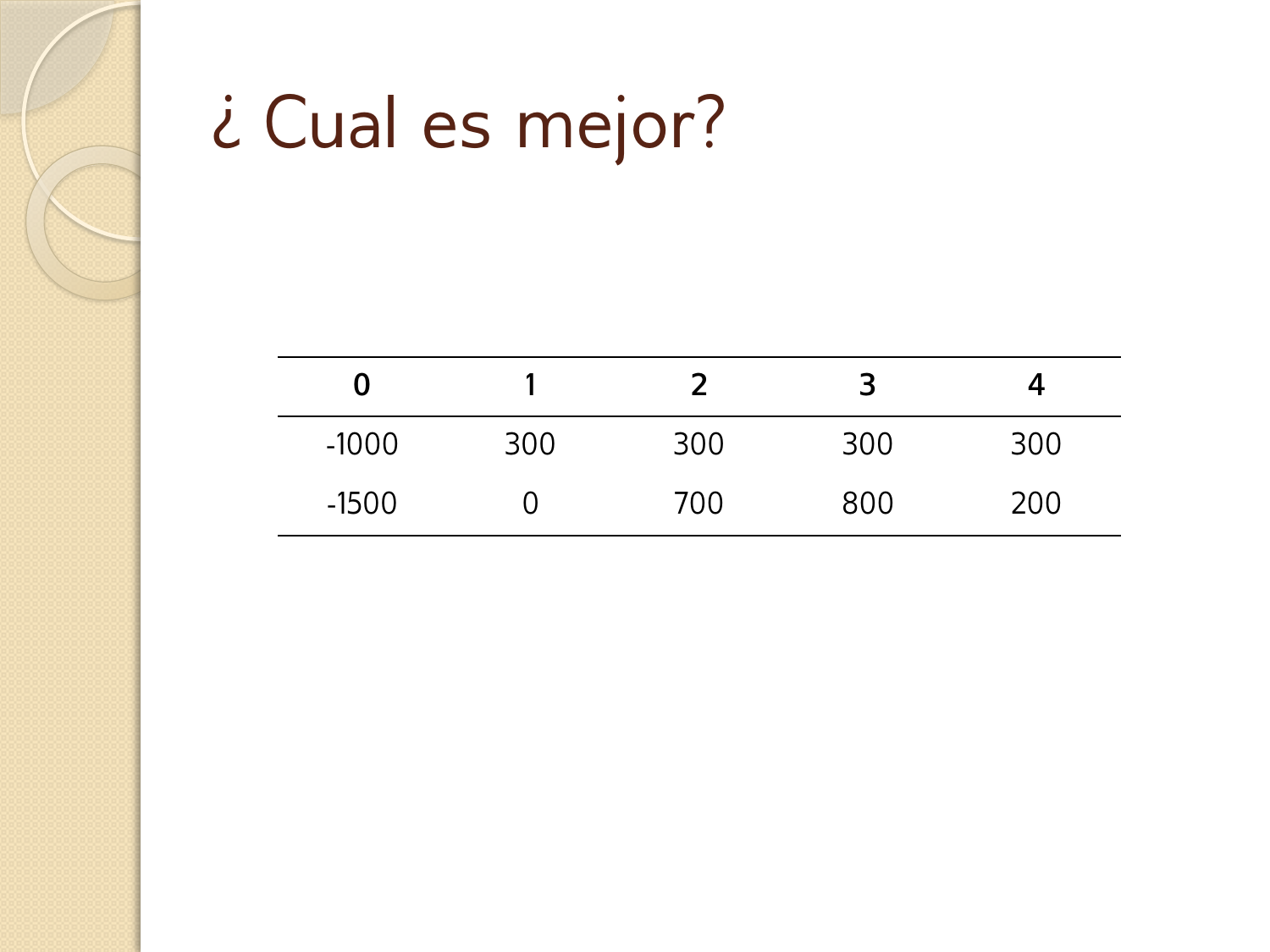

# ¿ Cual es mejor?
| 0 | 1 | 2 | 3 | 4 |
| --- | --- | --- | --- | --- |
| -1000 | 300 | 300 | 300 | 300 |
| -1500 | 0 | 700 | 800 | 200 |